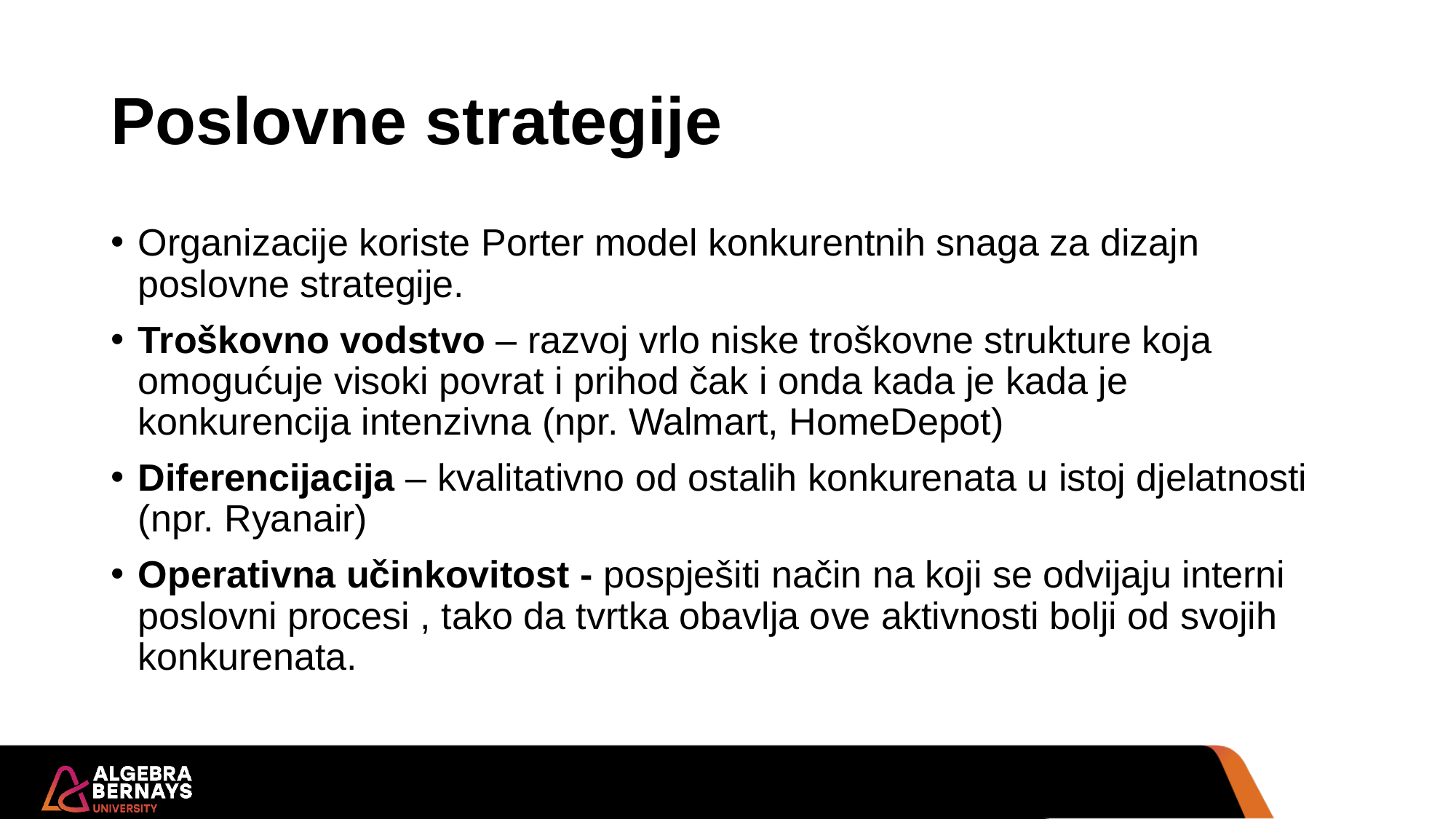

# Poslovne strategije
Organizacije koriste Porter model konkurentnih snaga za dizajn poslovne strategije.
Troškovno vodstvo – razvoj vrlo niske troškovne strukture koja omogućuje visoki povrat i prihod čak i onda kada je kada je konkurencija intenzivna (npr. Walmart, HomeDepot)
Diferencijacija – kvalitativno od ostalih konkurenata u istoj djelatnosti (npr. Ryanair)
Operativna učinkovitost - pospješiti način na koji se odvijaju interni poslovni procesi , tako da tvrtka obavlja ove aktivnosti bolji od svojih konkurenata.